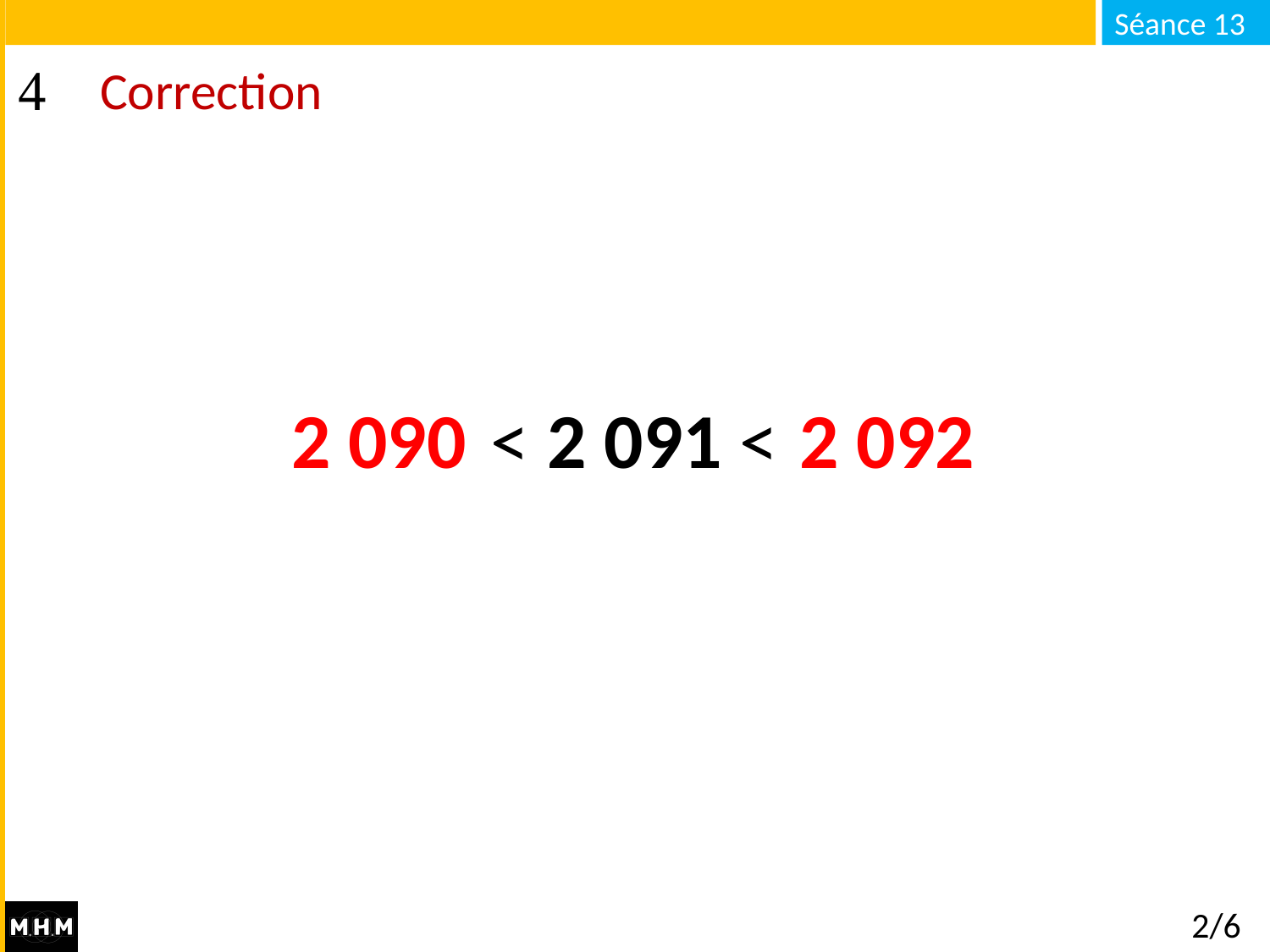

# Correction
2 092
2 090
… < 2 091 < …
2/6